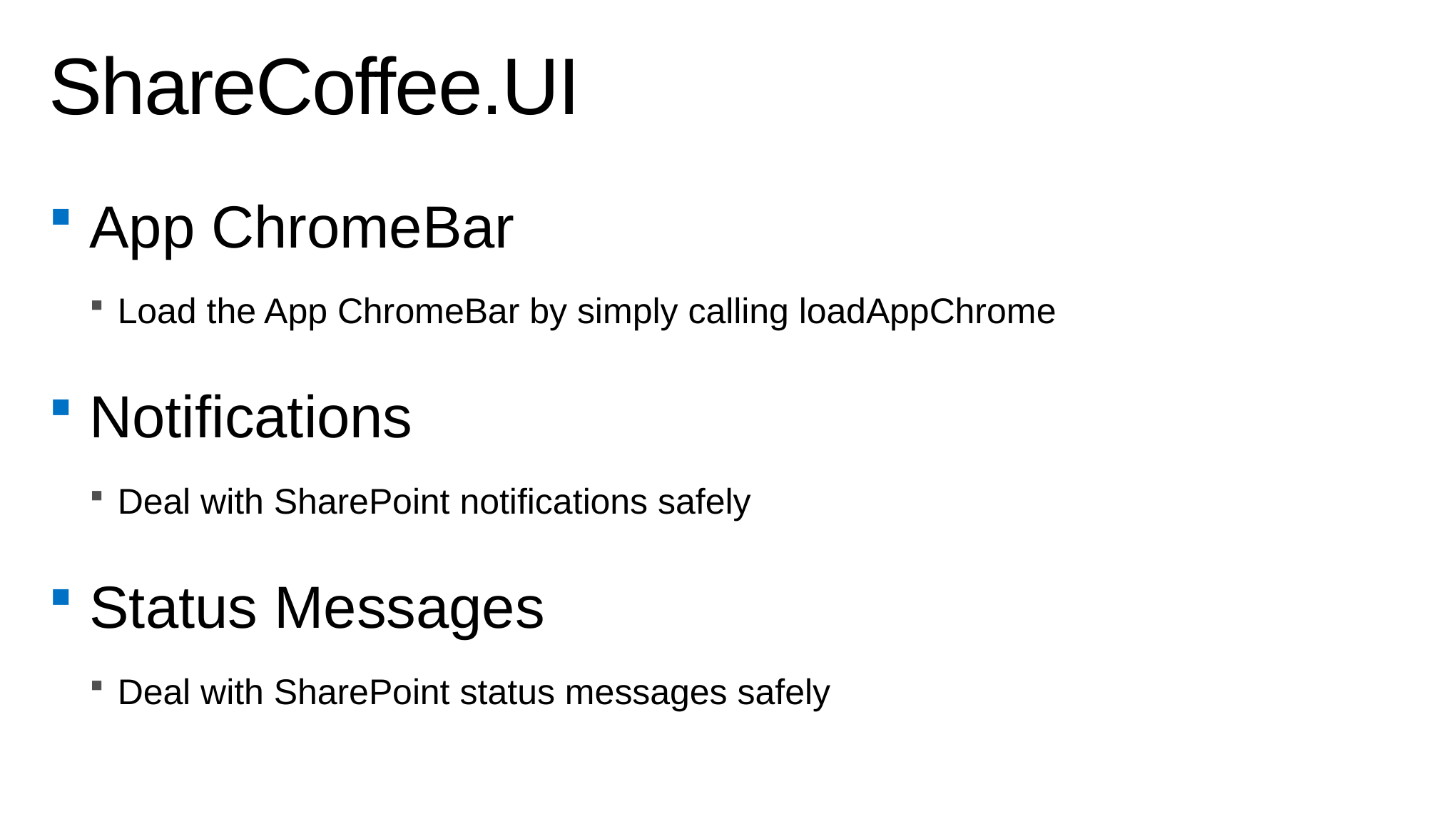

# ShareCoffee.UI
App ChromeBar
Load the App ChromeBar by simply calling loadAppChrome
Notifications
Deal with SharePoint notifications safely
Status Messages
Deal with SharePoint status messages safely